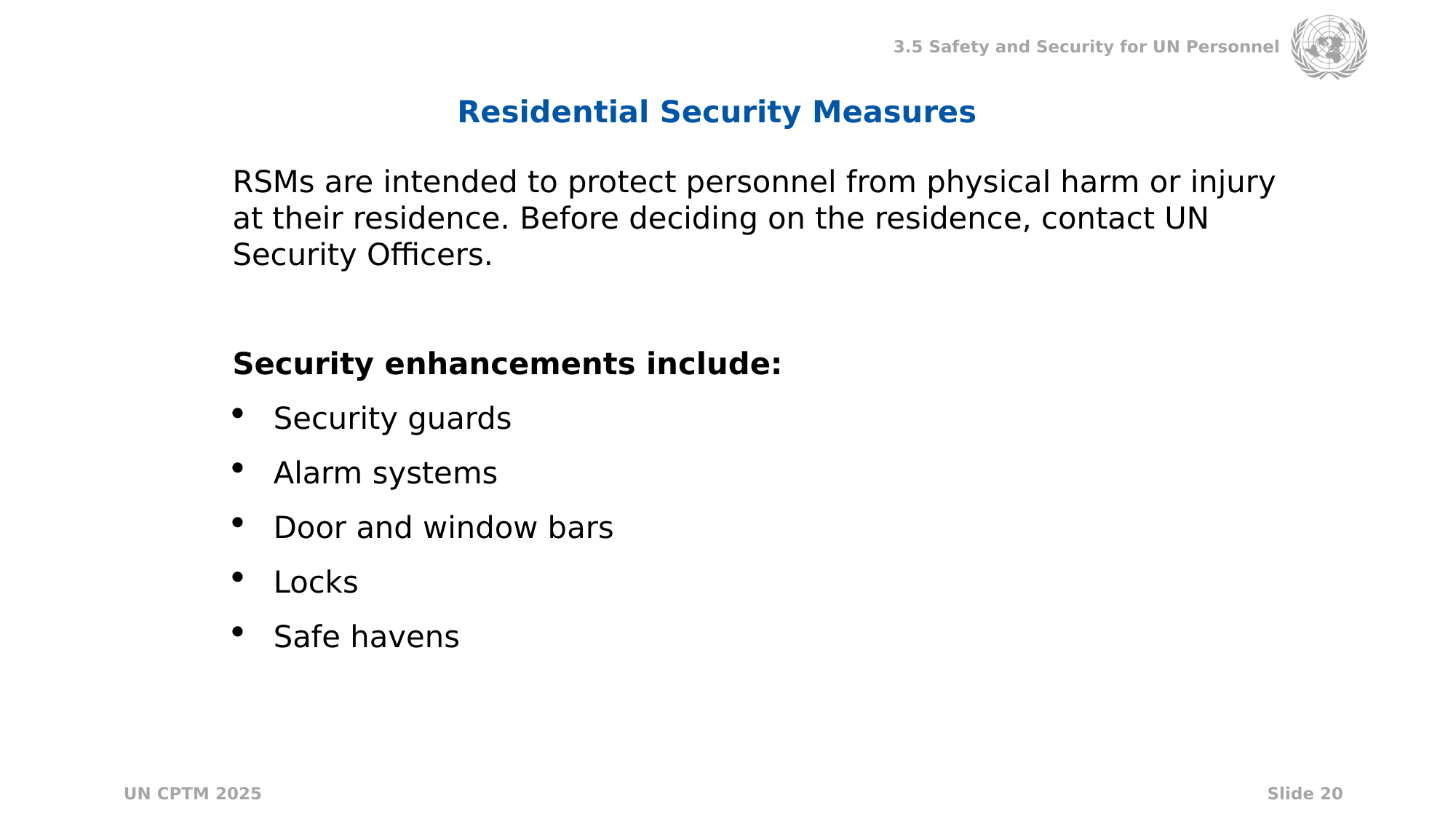

Residential Security Measures
RSMs are intended to protect personnel from physical harm or injury at their residence. Before deciding on the residence, contact UN Security Officers.

Security enhancements include:
Security guards
Alarm systems
Door and window bars
Locks
Safe havens